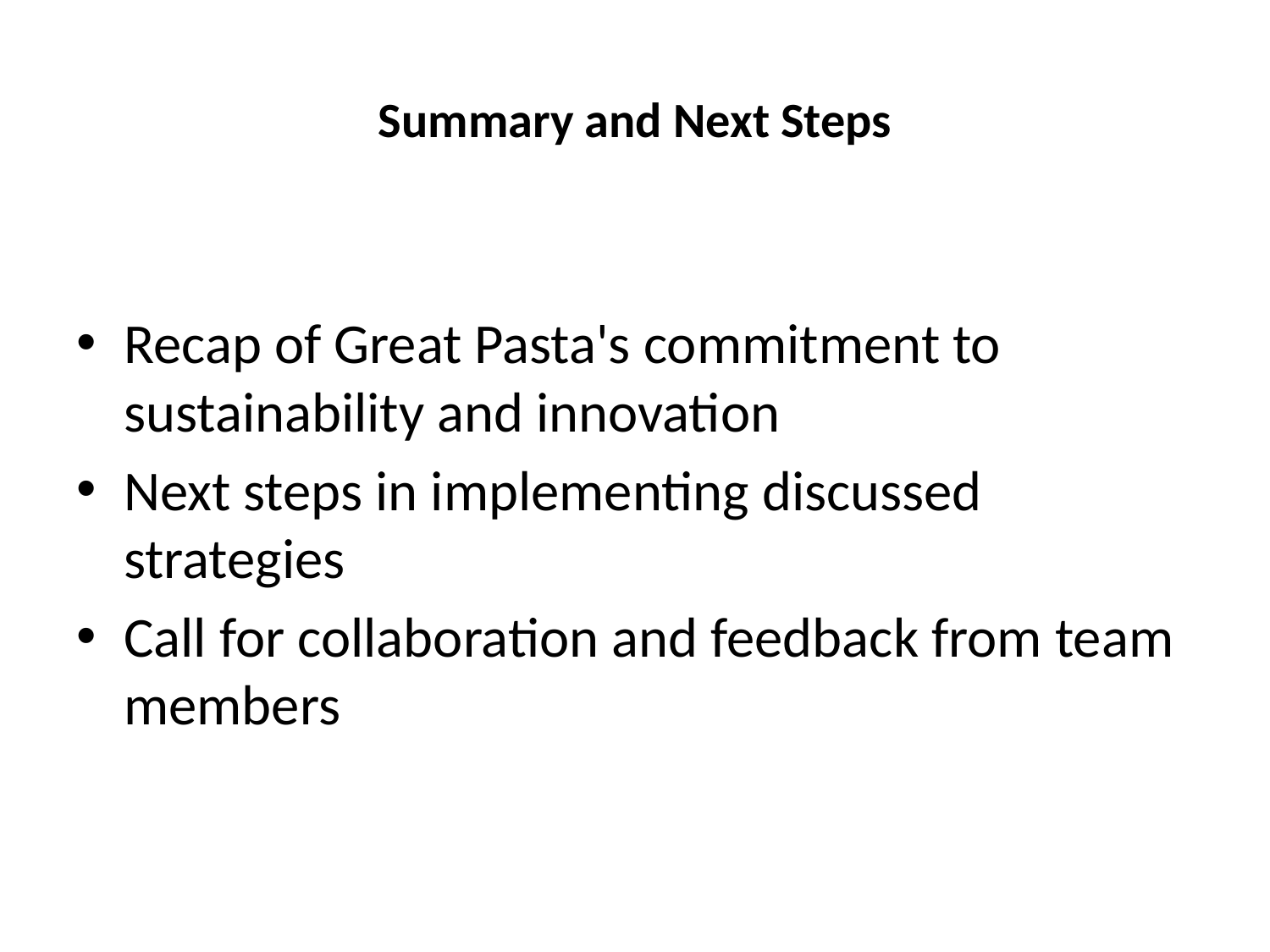

# Summary and Next Steps

Recap of Great Pasta's commitment to sustainability and innovation
Next steps in implementing discussed strategies
Call for collaboration and feedback from team members